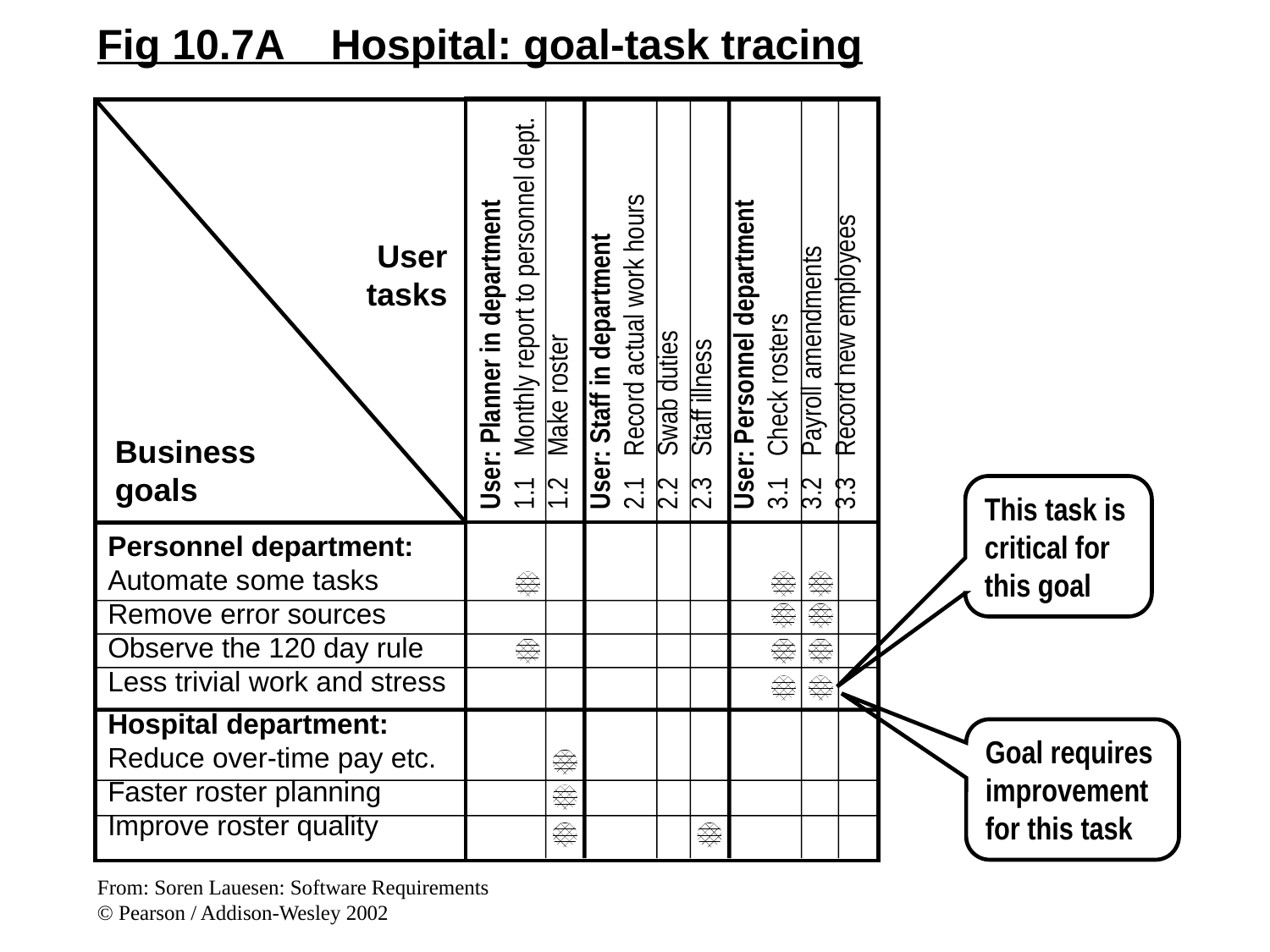

Fig 10.7A    Hospital: goal-task tracing

User: Planner in department
1.1	Monthly report to personnel dept.
1.2	Make roster
User: Staff in department
2.1	Record actual work hours
2.2	Swab duties
2.3	Staff illness
User: Personnel department
3.1	Check rosters
3.2	Payroll amendments
3.3	Record new employees
User
tasks
Business
goals
This task is
critical for
this goal
Personnel department:
Automate some tasks
Remove error sources
Observe the 120 day rule
Less trivial work and stress
Hospital department:
Reduce over-time pay etc.
Faster roster planning
Improve roster quality

Goal requires
improvement
for this task

From: Soren Lauesen: Software Requirements
© Pearson / Addison-Wesley 2002